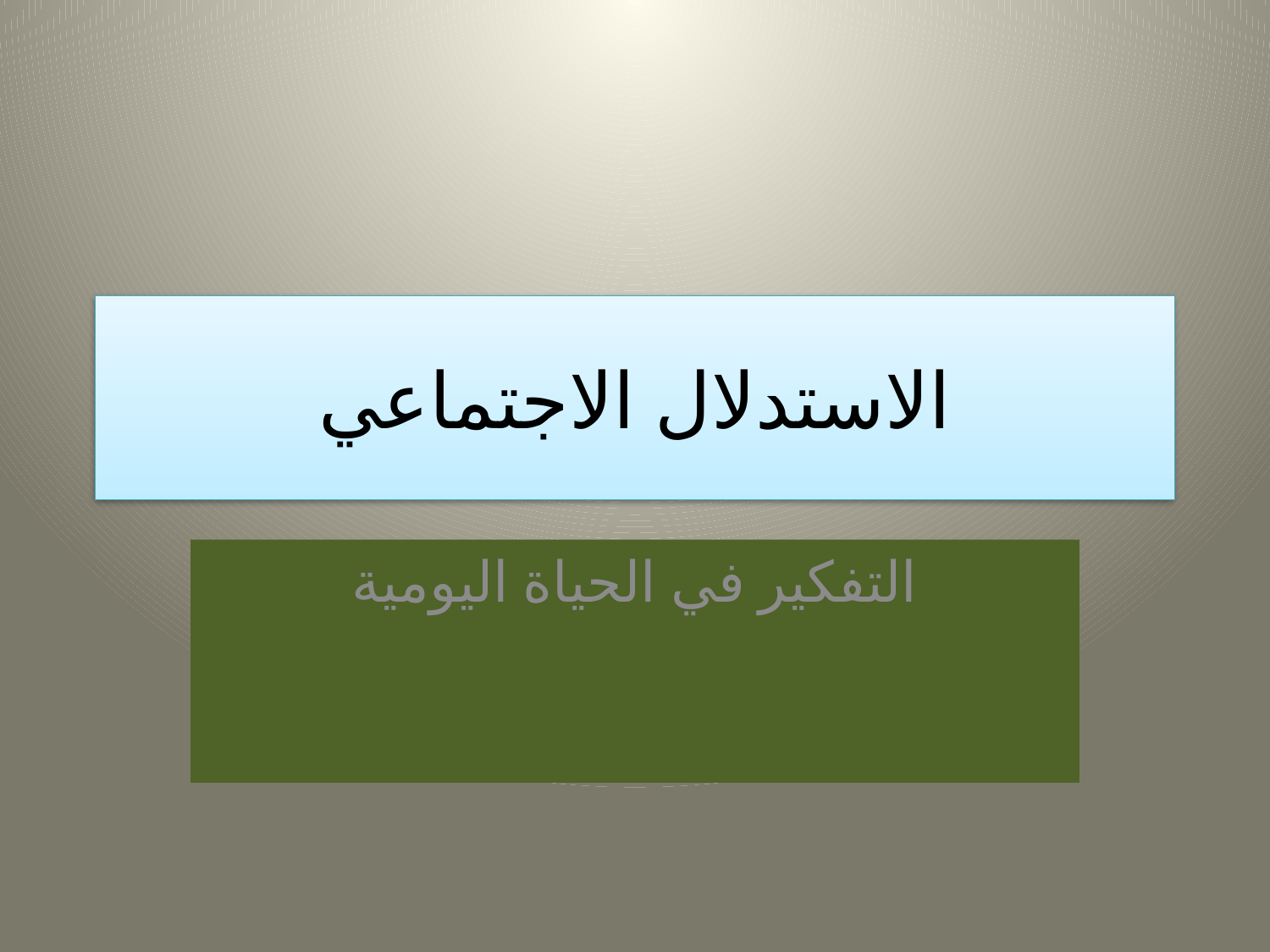

# الاستدلال الاجتماعي
التفكير في الحياة اليومية